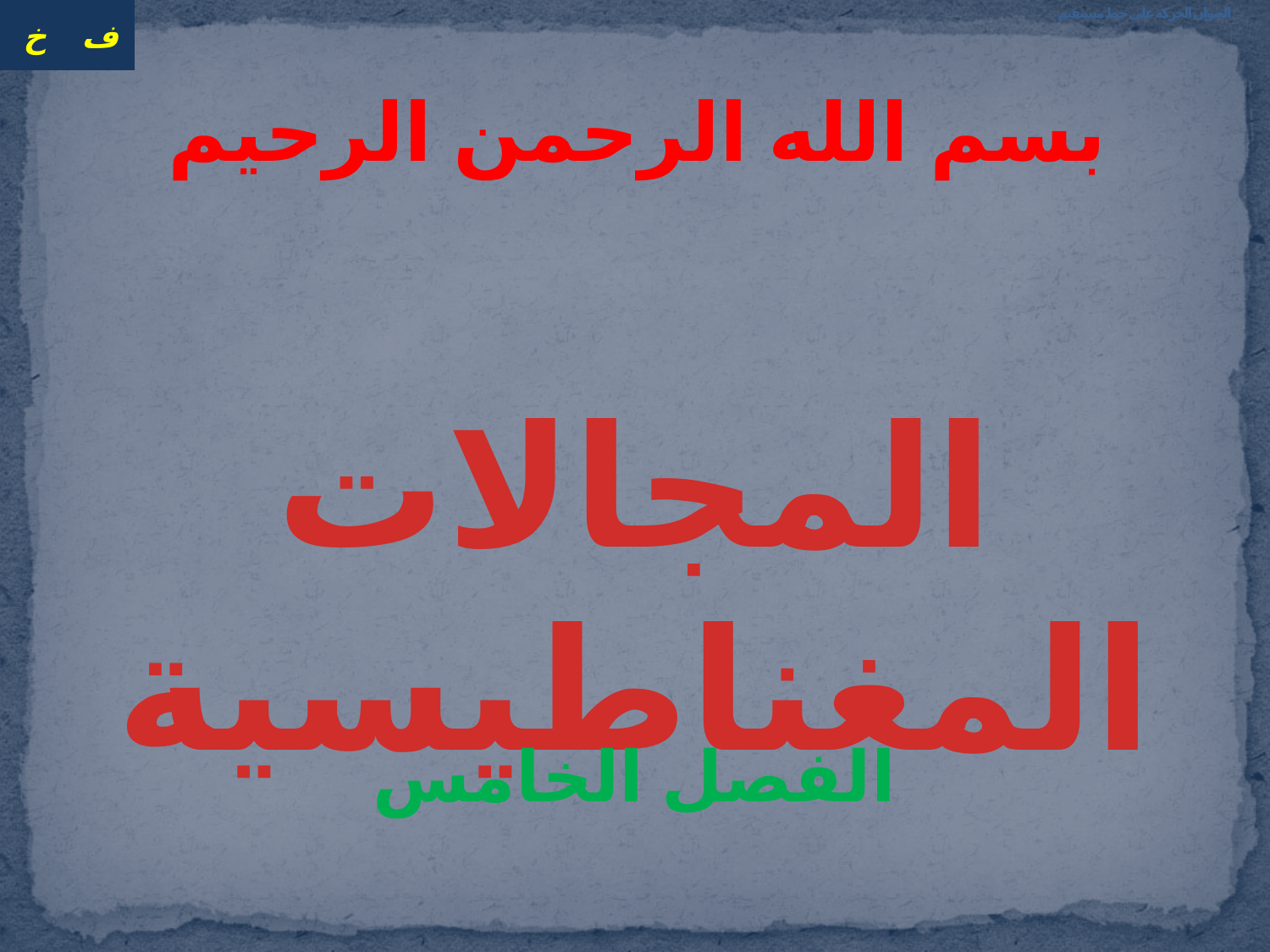

# العنوان الحركة على خط مستقيم
بسم الله الرحمن الرحيم
المجالات المغناطيسية
الفصل الخامس